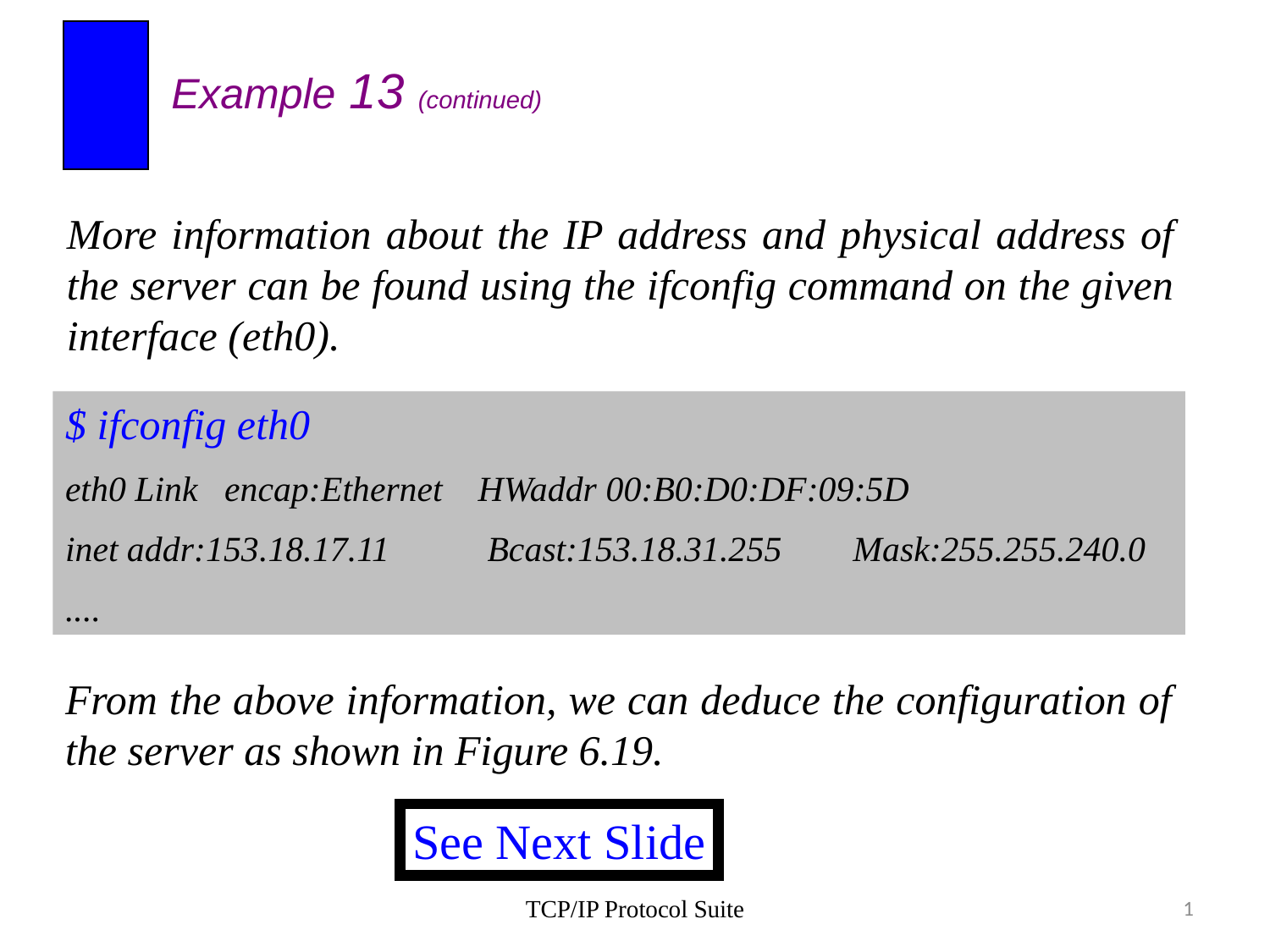

Example 13 (continued)
More information about the IP address and physical address of the server can be found using the ifconfig command on the given interface (eth0).
$ ifconfig eth0
eth0 Link   encap:Ethernet    HWaddr 00:B0:D0:DF:09:5D
inet addr:153.18.17.11           Bcast:153.18.31.255        Mask:255.255.240.0
....
From the above information, we can deduce the configuration of the server as shown in Figure 6.19.
See Next Slide
TCP/IP Protocol Suite
1